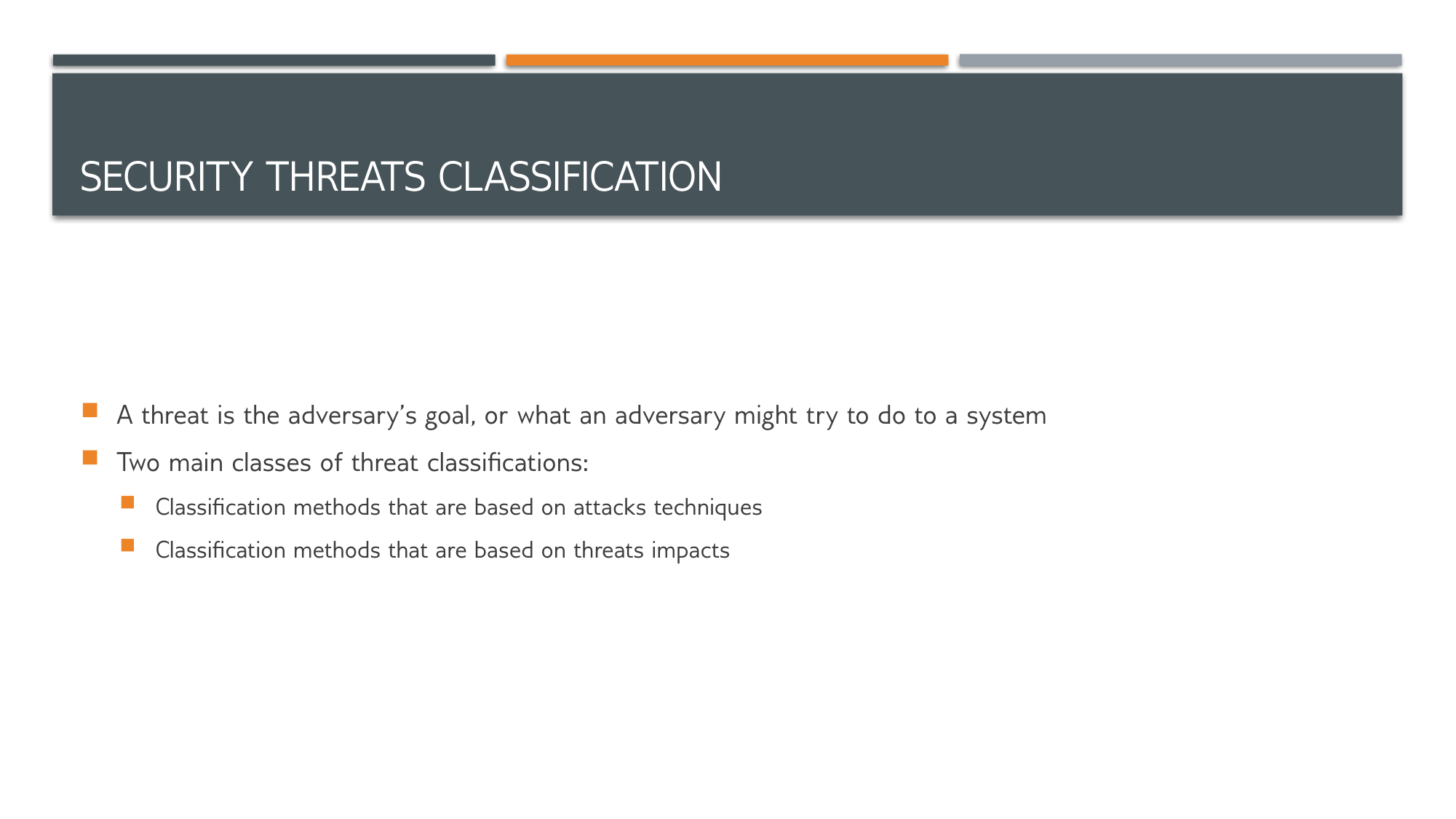

# Security Threats Classification
A threat is the adversary’s goal, or what an adversary might try to do to a system
Two main classes of threat classifications:
Classification methods that are based on attacks techniques
Classification methods that are based on threats impacts